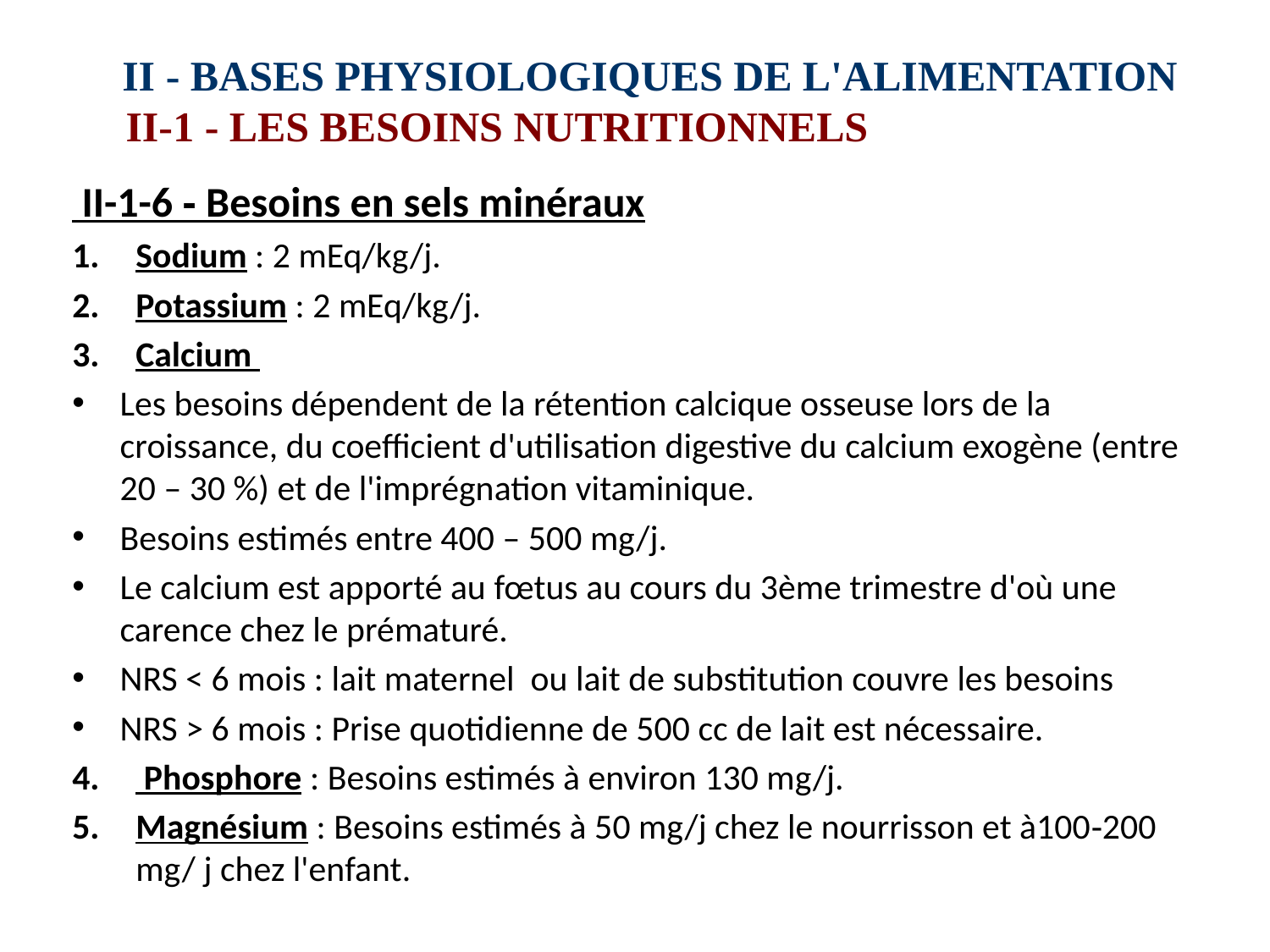

# II ‑ BASES PHYSIOLOGIQUES DE L'ALIMENTATION II-1 ‑ LES BESOINS NUTRITIONNELS
 II-1-6 ‑ Besoins en sels minéraux
Sodium : 2 mEq/kg/j.
Potassium : 2 mEq/kg/j.
Calcium
Les besoins dépendent de la rétention calcique osseuse lors de la croissance, du coefficient d'utilisation digestive du calcium exogène (entre 20 – 30 %) et de l'imprégnation vitaminique.
Besoins estimés entre 400 – 500 mg/j.
Le calcium est apporté au fœtus au cours du 3ème trimestre d'où une carence chez le prématuré.
NRS < 6 mois : lait maternel  ou lait de substitution couvre les besoins
NRS > 6 mois : Prise quotidienne de 500 cc de lait est nécessaire.
 Phosphore : Besoins estimés à environ 130 mg/j.
Magnésium : Besoins estimés à 50 mg/j chez le nourrisson et à100‑200 mg/ j chez l'enfant.